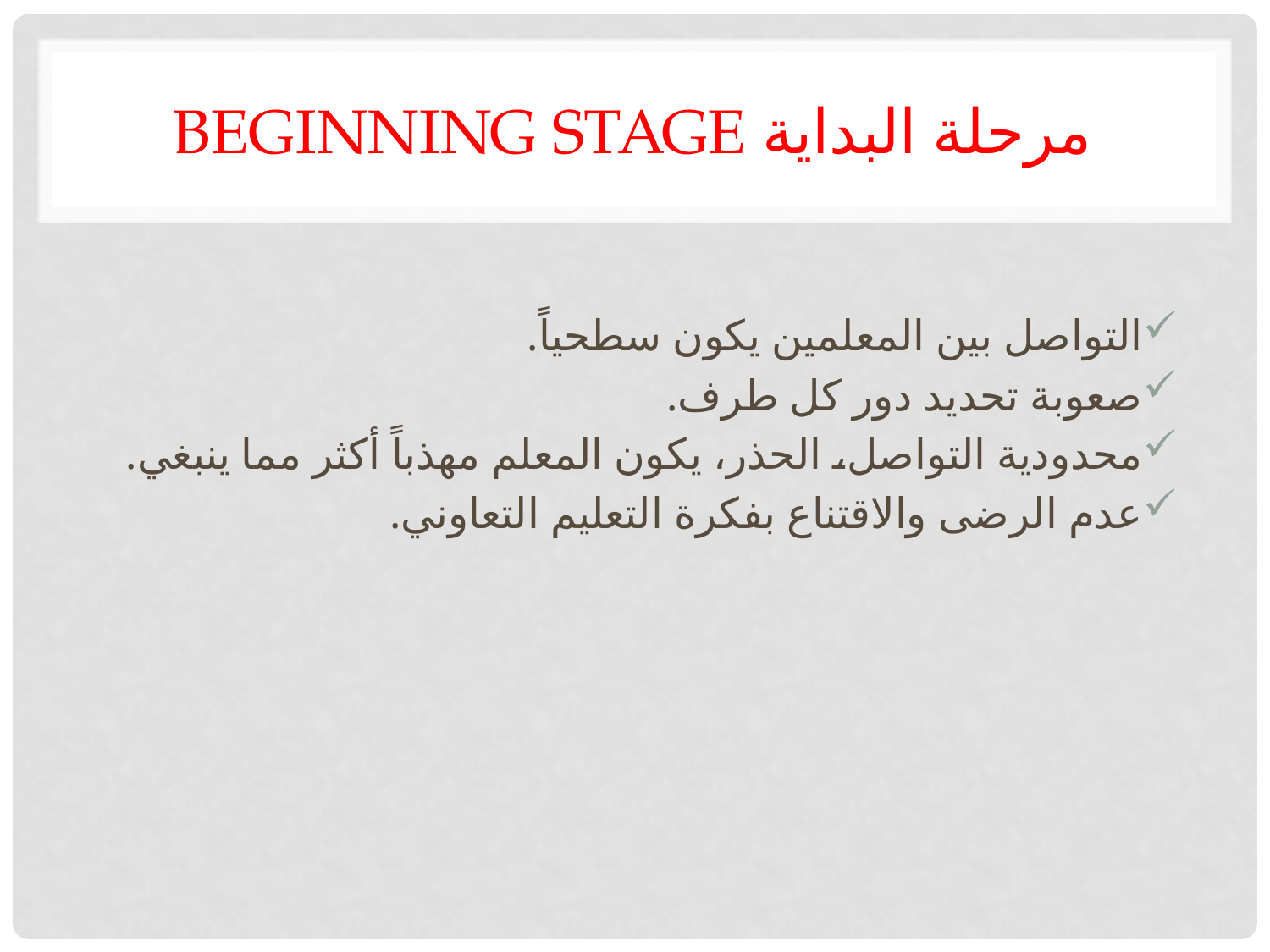

# مرحلة البداية BEGINNING STAGE

التواصل بين المعلمين يكون سطحياً.
صعوبة تحديد دور كل طرف.
محدودية التواصل، الحذر، يكون المعلم مهذباً أكثر مما ينبغي.
عدم الرضى والاقتناع بفكرة التعليم التعاوني.